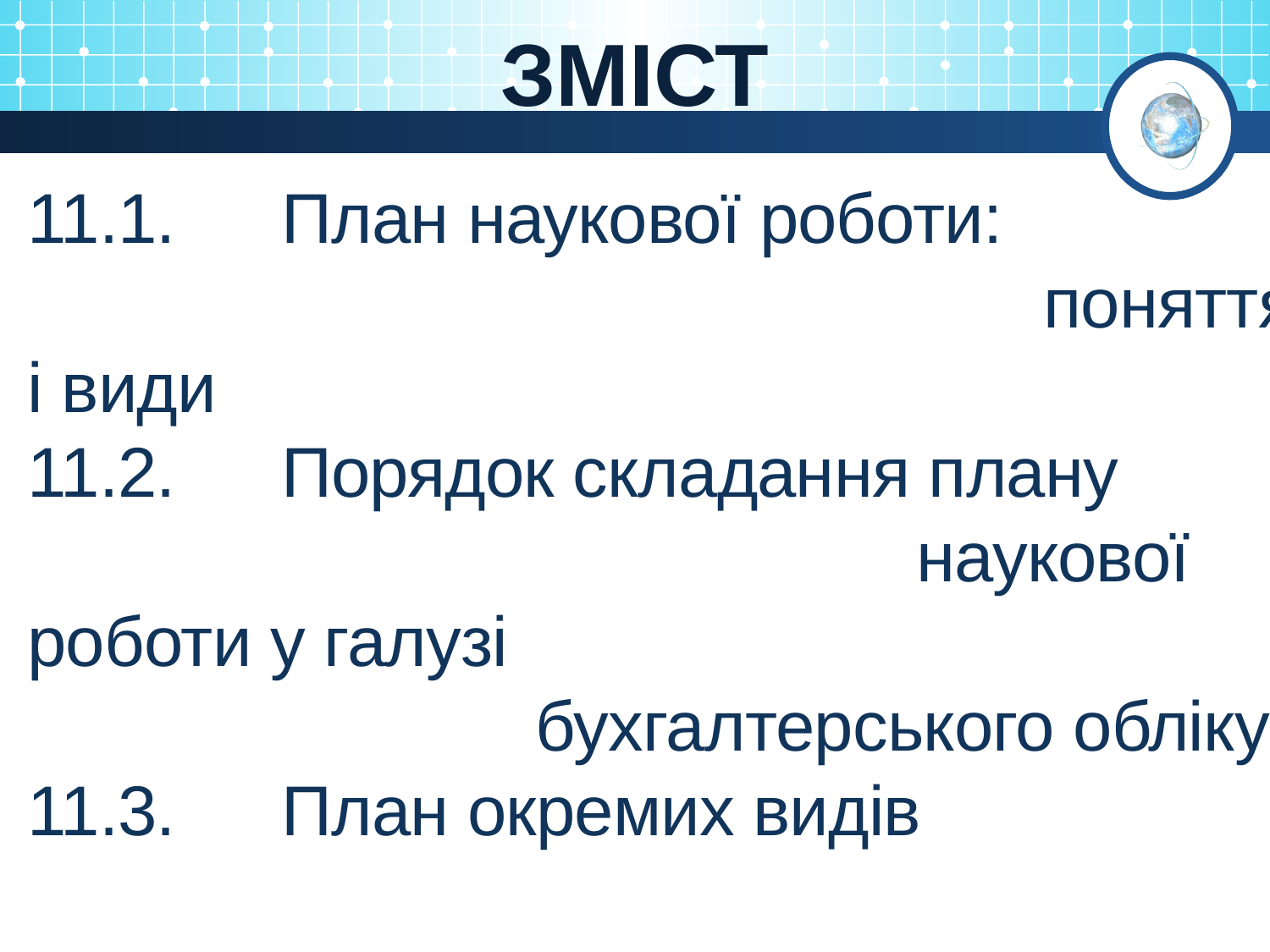

# ЗМІСТ
11.1.	План наукової роботи: 			    								поняття і види
11.2.	Порядок складання плану 									наукової роботи у галузі 											бухгалтерського обліку
11.3.	План окремих видів 															бухгалтерських наукових 										робіт